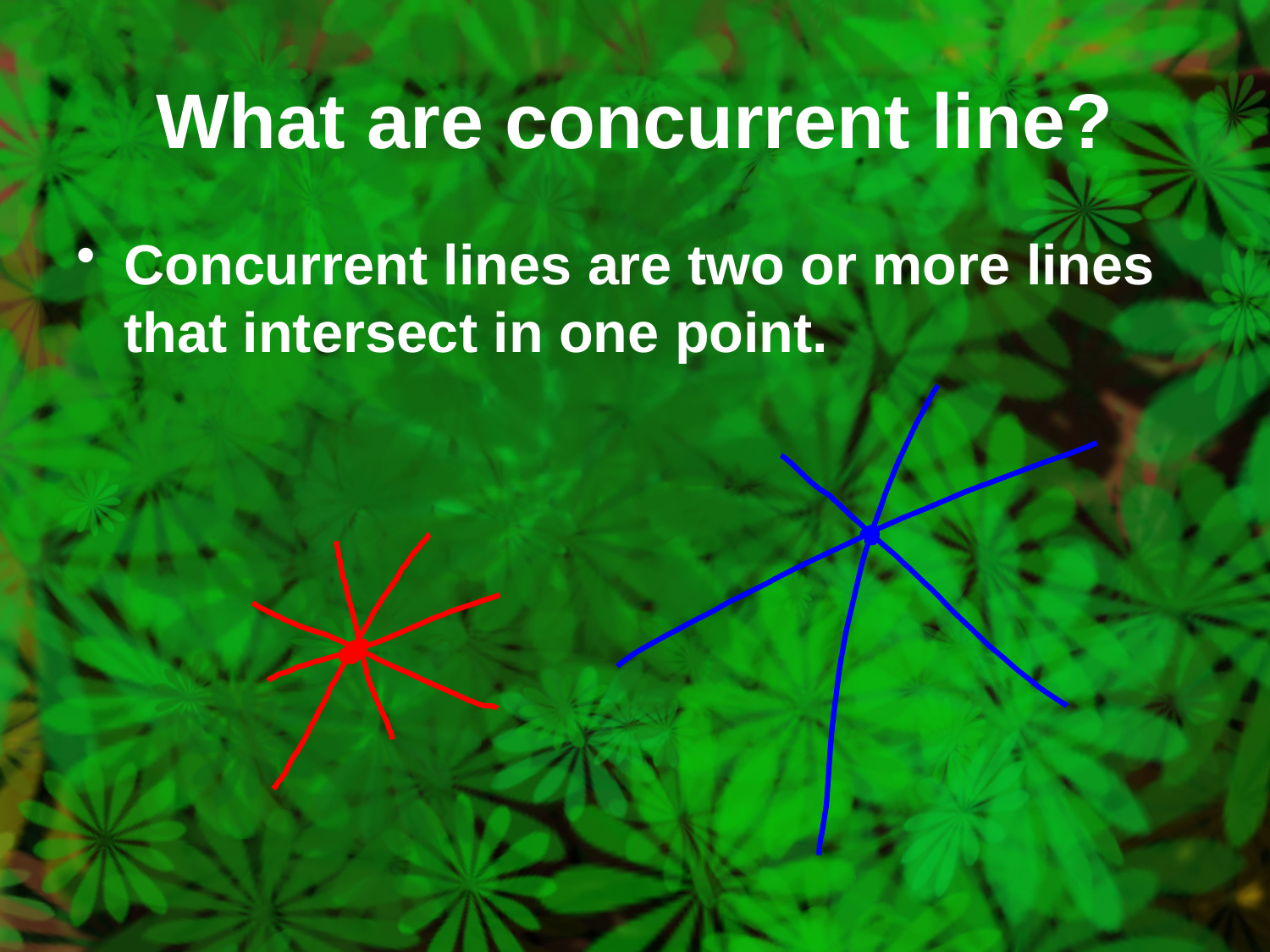

# What are concurrent line?
Concurrent lines are two or more lines that intersect in one point.